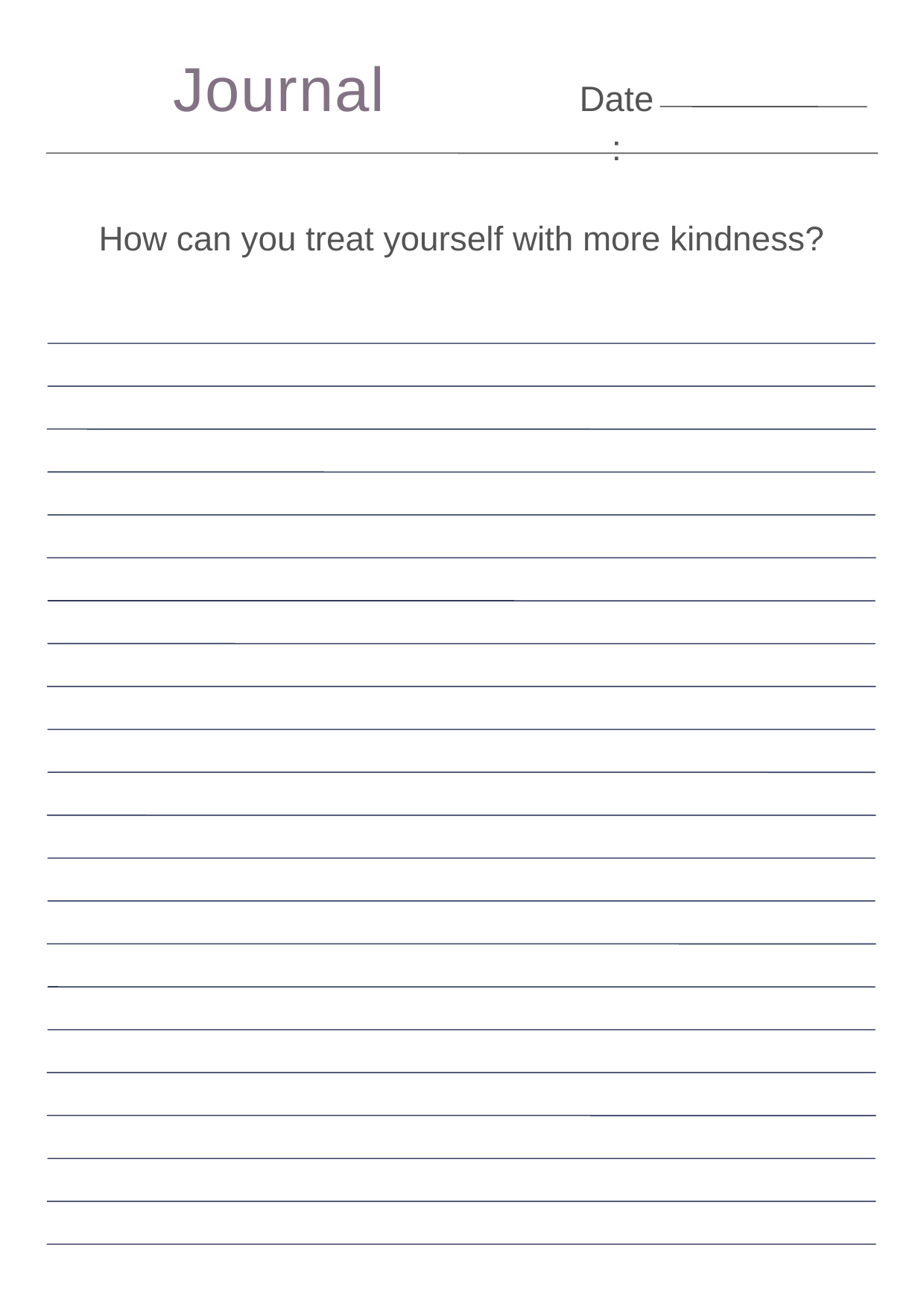

Journal
Date:

How can you treat yourself with more kindness?